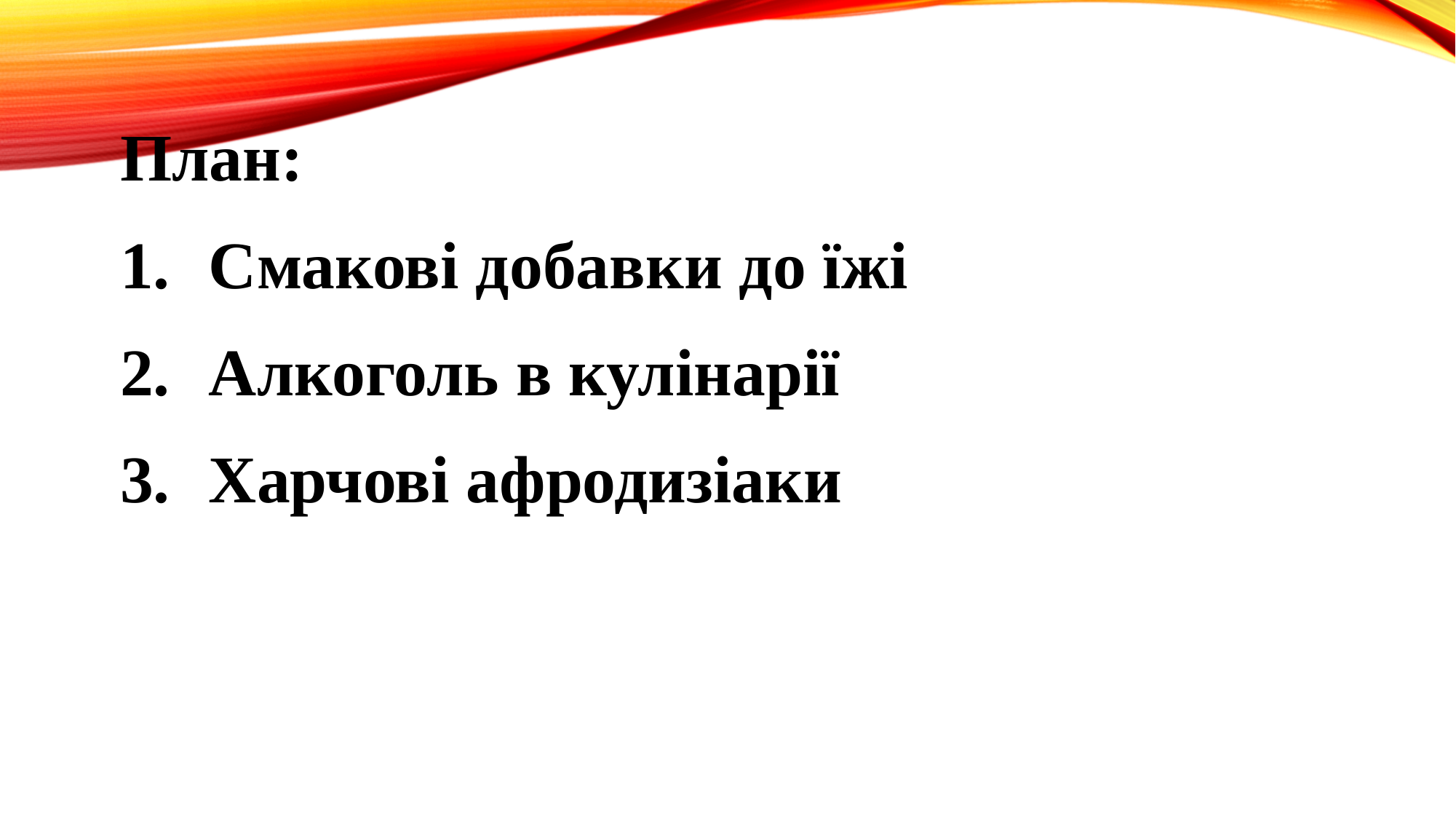

План:
Смакові добавки до їжі
Алкоголь в кулінарії
Харчові афродизіаки